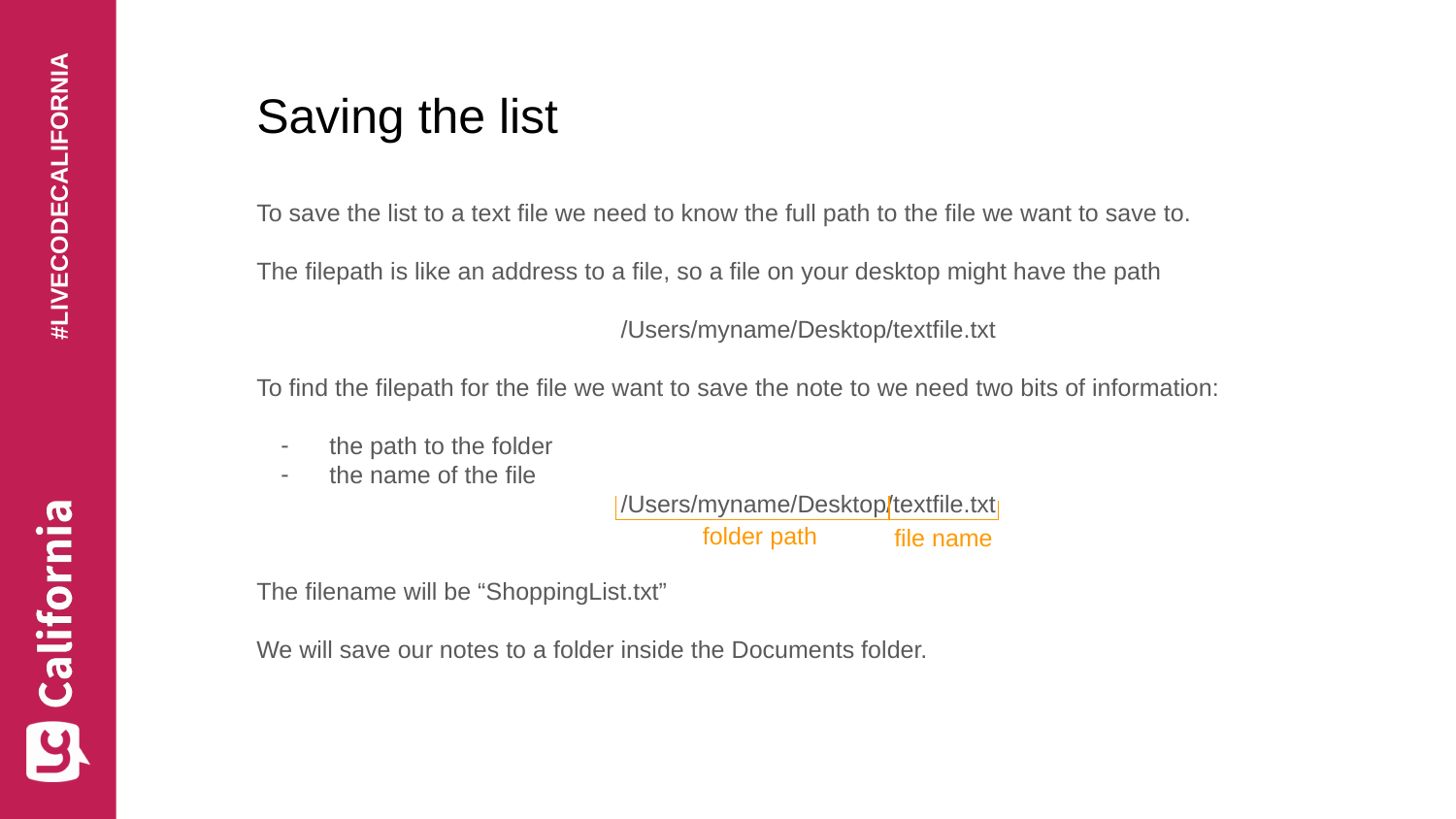

# Saving the list
To save the list to a text file we need to know the full path to the file we want to save to.

The filepath is like an address to a file, so a file on your desktop might have the path

/Users/myname/Desktop/textfile.txt

To find the filepath for the file we want to save the note to we need two bits of information:

the path to the folder
the name of the file
/Users/myname/Desktop/textfile.txt

The filename will be “ShoppingList.txt”

We will save our notes to a folder inside the Documents folder.

folder path
file name